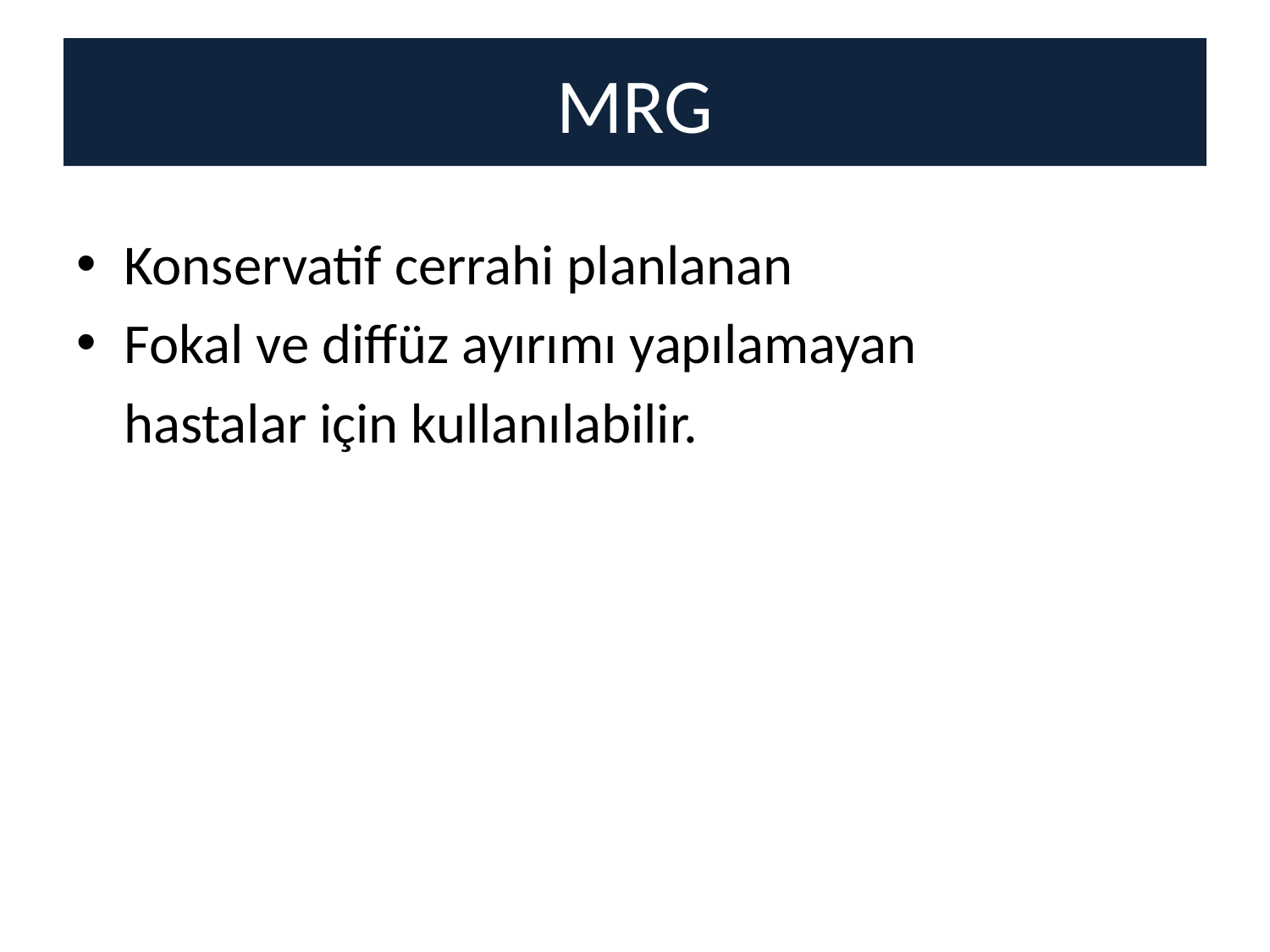

# MRG
Konservatif cerrahi planlanan
Fokal ve diffüz ayırımı yapılamayan
	hastalar için kullanılabilir.